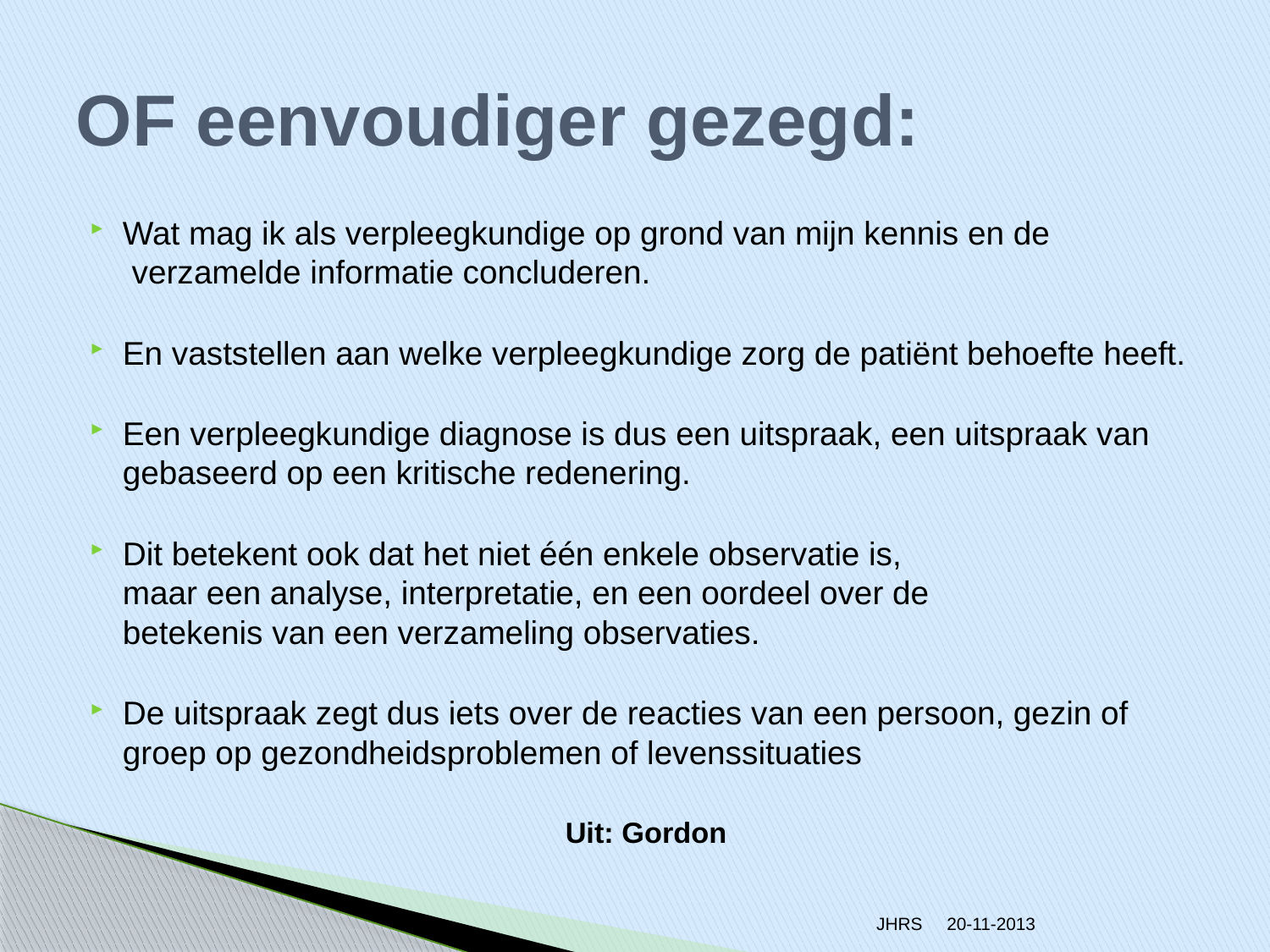

# OF eenvoudiger gezegd:
Wat mag ik als verpleegkundige op grond van mijn kennis en de  verzamelde informatie concluderen.
En vaststellen aan welke verpleegkundige zorg de patiënt behoefte heeft.
Een verpleegkundige diagnose is dus een uitspraak, een uitspraak van gebaseerd op een kritische redenering.
Dit betekent ook dat het niet één enkele observatie is,
maar een analyse, interpretatie, en een oordeel over de 
betekenis van een verzameling observaties.
De uitspraak zegt dus iets over de reacties van een persoon, gezin of  groep op gezondheids­problemen of levenssituaties

Uit: Gordon
JHRS
20-11-2013